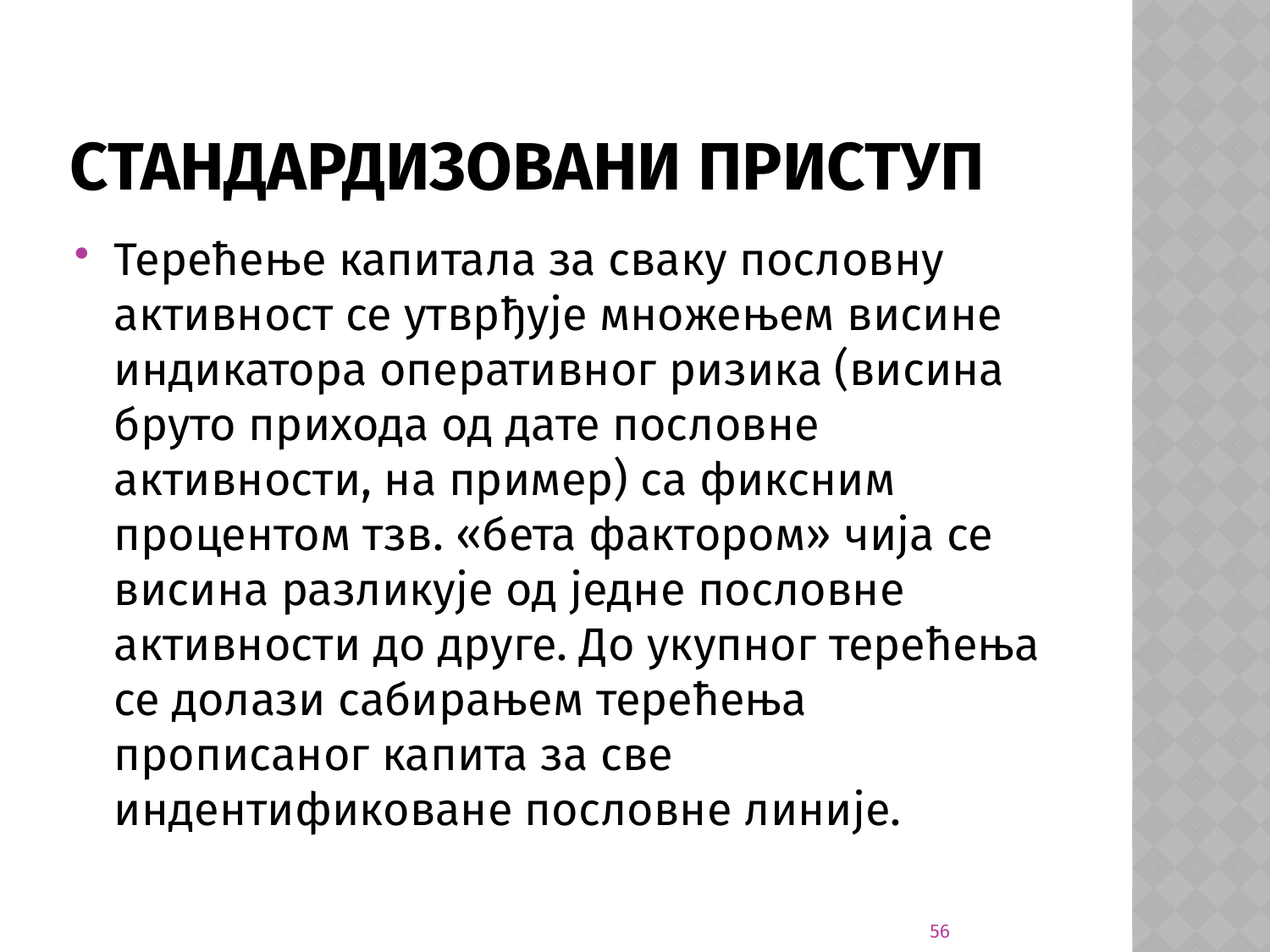

# Стандардизовани приступ
Терећење капитала за сваку пословну активност се утврђује множењем висине индикатора оперативног ризика (висина бруто прихода од дате пословне активности, на пример) са фиксним процентом тзв. «бета фактором» чија се висина разликује од једне пословне активности до друге. До укупног терећења се долази сабирањем терећења прописаног капита за све индентификоване пословне линије.
56